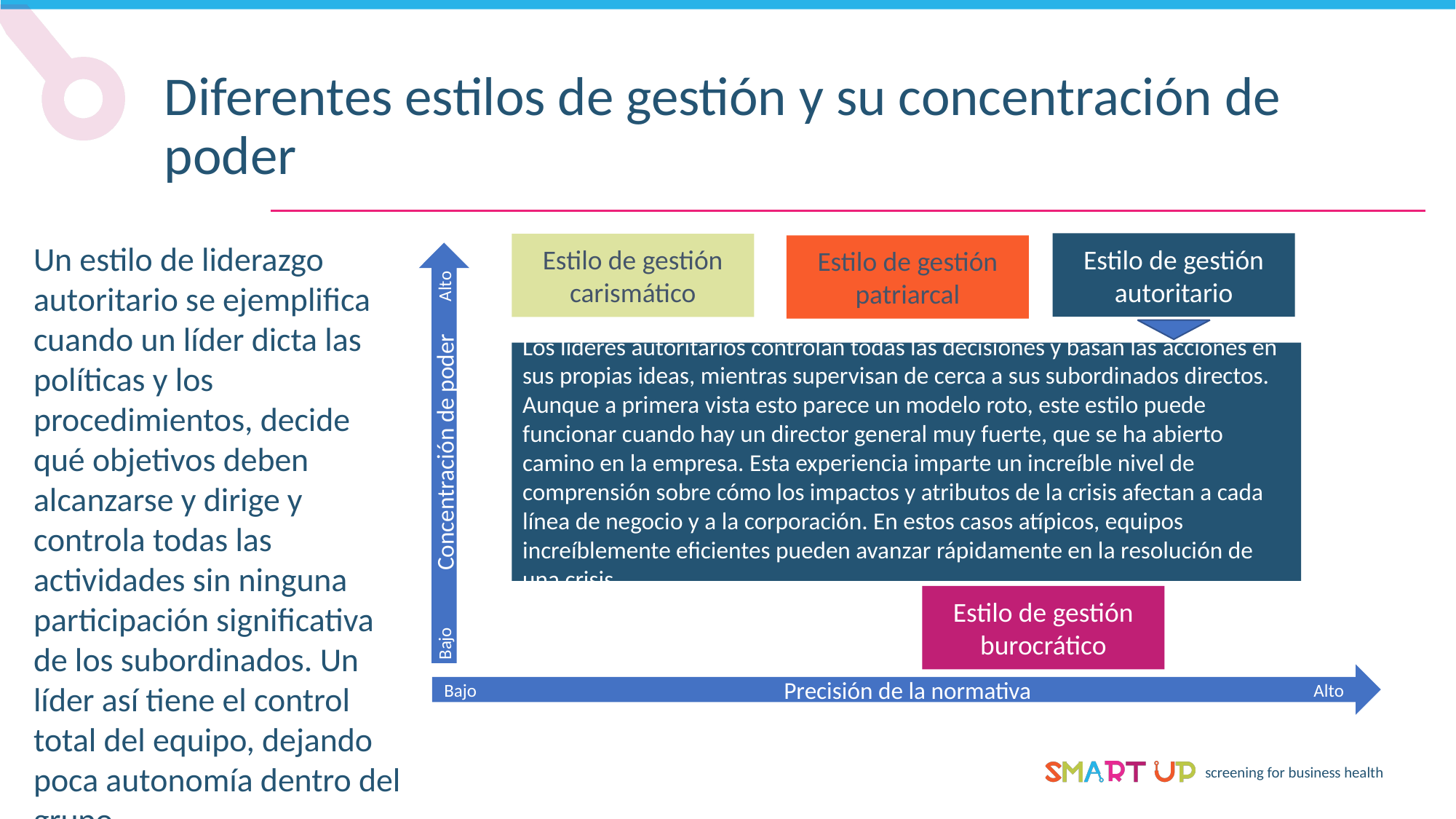

Diferentes estilos de gestión y su concentración de poder
Un estilo de liderazgo autoritario se ejemplifica cuando un líder dicta las políticas y los procedimientos, decide qué objetivos deben alcanzarse y dirige y controla todas las actividades sin ninguna participación significativa de los subordinados. Un líder así tiene el control total del equipo, dejando poca autonomía dentro del grupo.
Estilo de gestión autoritario
Estilo de gestión carismático
Estilo de gestión patriarcal

Los líderes autoritarios controlan todas las decisiones y basan las acciones en sus propias ideas, mientras supervisan de cerca a sus subordinados directos. Aunque a primera vista esto parece un modelo roto, este estilo puede funcionar cuando hay un director general muy fuerte, que se ha abierto camino en la empresa. Esta experiencia imparte un increíble nivel de comprensión sobre cómo los impactos y atributos de la crisis afectan a cada línea de negocio y a la corporación. En estos casos atípicos, equipos increíblemente eficientes pueden avanzar rápidamente en la resolución de una crisis.

Concentración de poder
Bajo
Alto
Estilo de gestión burocrático

Precisión de la normativa
Alto
Bajo